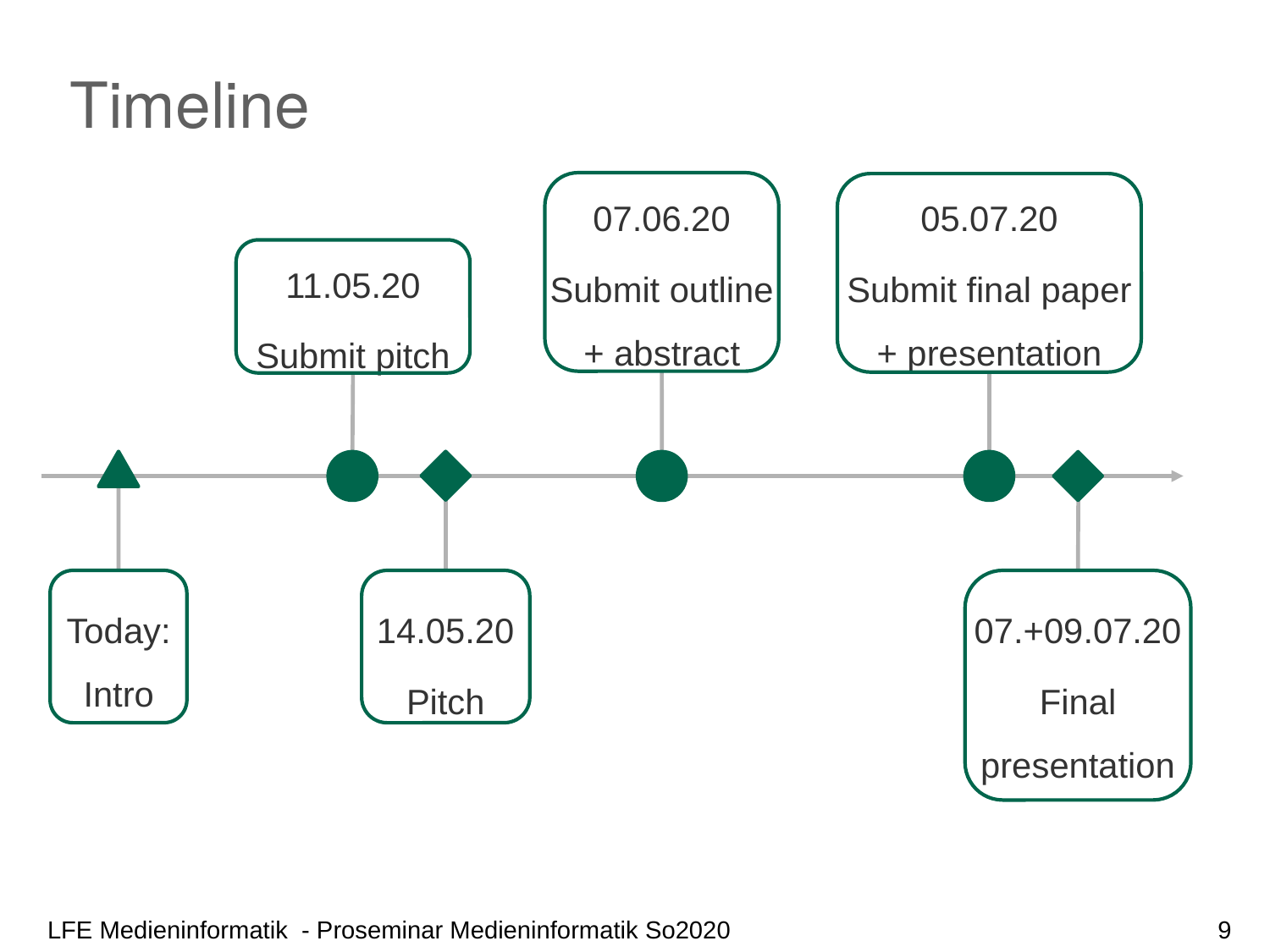

# Timeline
07.06.20
Submit outline + abstract
05.07.20
Submit final paper + presentation

11.05.20
Submit pitch

Today: Intro
14.05.20
Pitch
07.+09.07.20
Final presentation
9